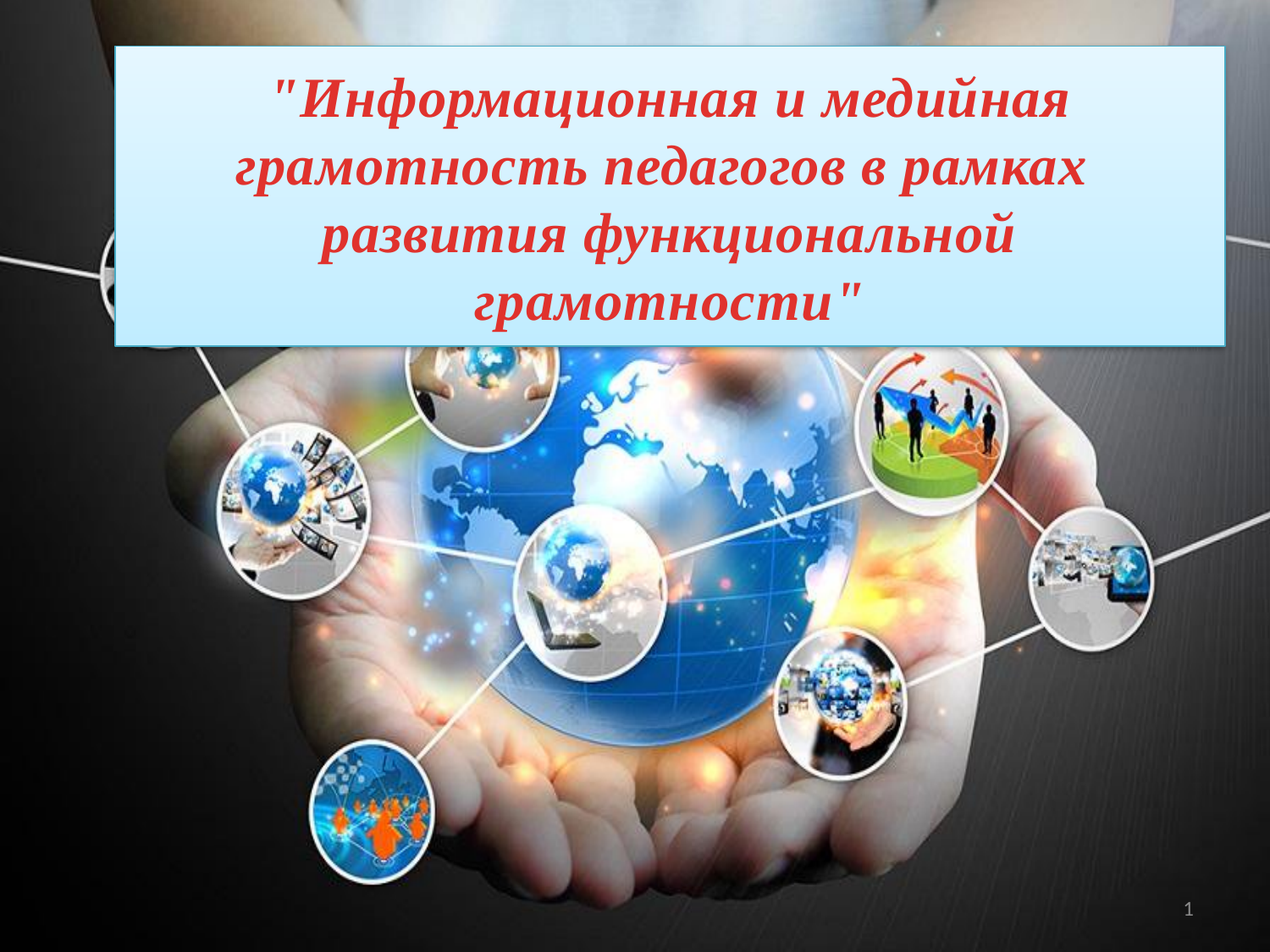

# "Информационная и медийная грамотность педагогов в рамках  развития функциональной грамотности"
1